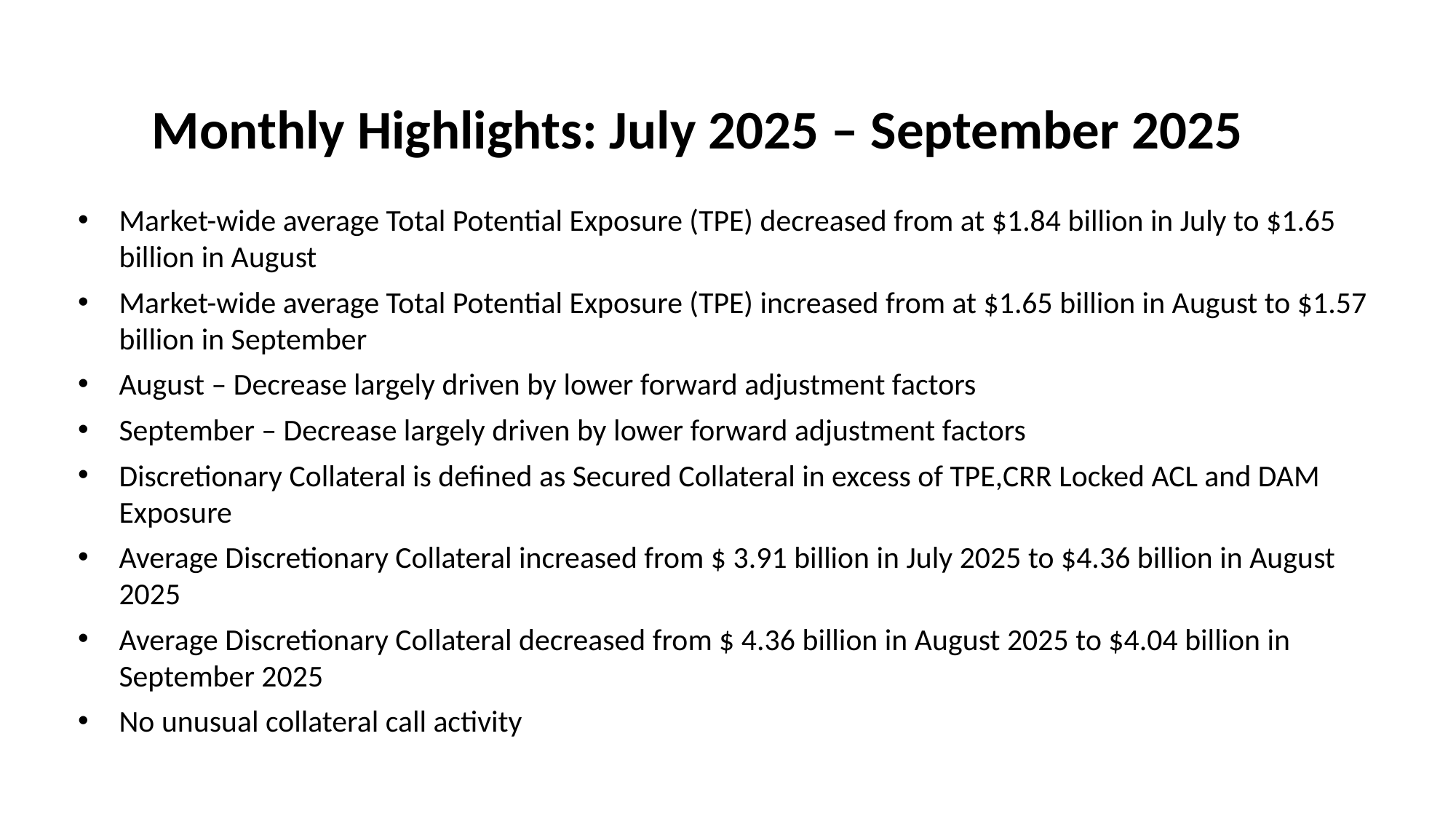

# Monthly Highlights: July 2025 – September 2025
Market-wide average Total Potential Exposure (TPE) decreased from at $1.84 billion in July to $1.65 billion in August
Market-wide average Total Potential Exposure (TPE) increased from at $1.65 billion in August to $1.57 billion in September
August – Decrease largely driven by lower forward adjustment factors
September – Decrease largely driven by lower forward adjustment factors
Discretionary Collateral is defined as Secured Collateral in excess of TPE,CRR Locked ACL and DAM Exposure
Average Discretionary Collateral increased from $ 3.91 billion in July 2025 to $4.36 billion in August 2025
Average Discretionary Collateral decreased from $ 4.36 billion in August 2025 to $4.04 billion in September 2025
No unusual collateral call activity